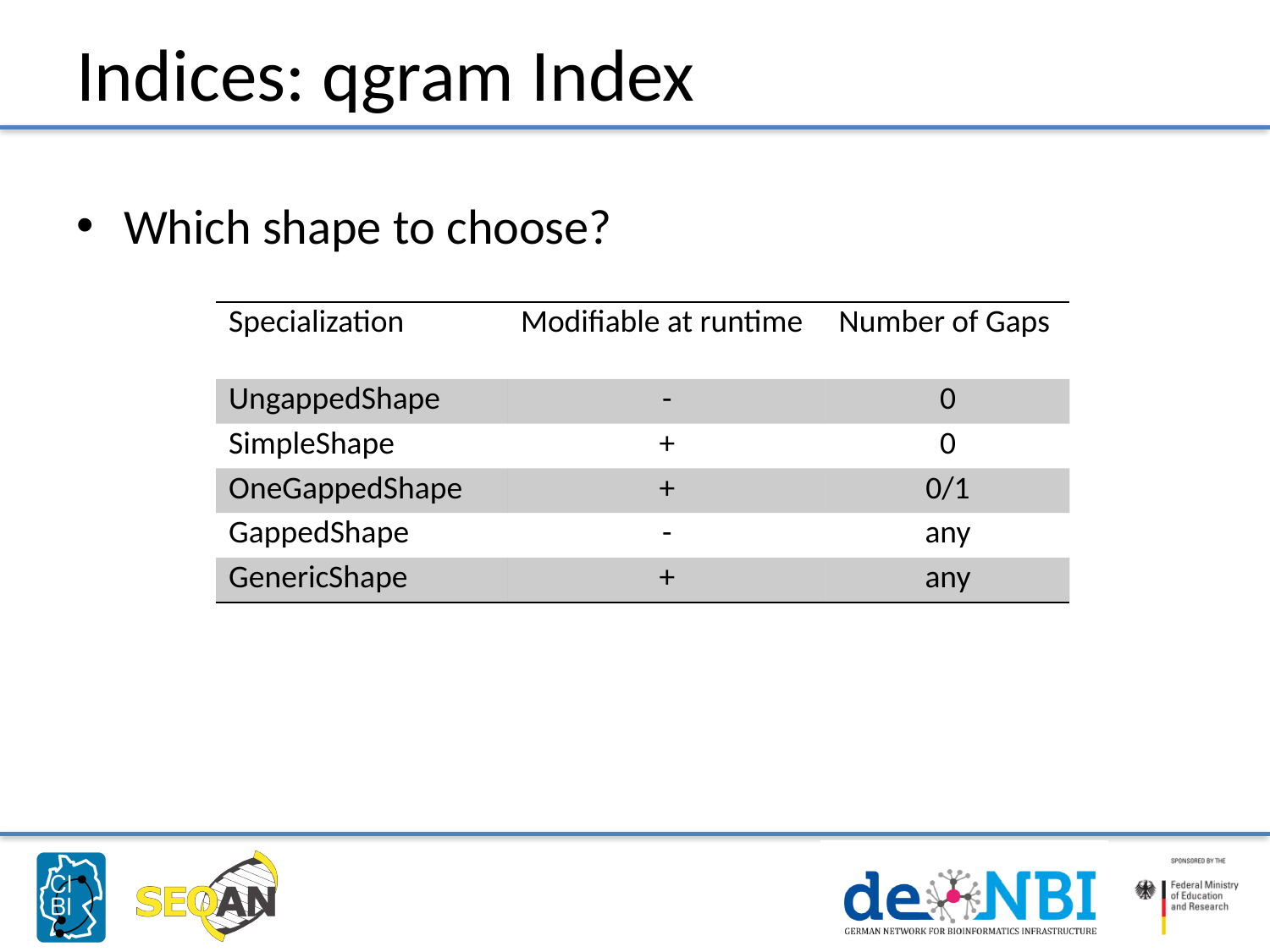

# Indices: qgram Index
Which shape to choose?

| Specialization | Modifiable at runtime | Number of Gaps |
| --- | --- | --- |
| UngappedShape | - | 0 |
| SimpleShape | + | 0 |
| OneGappedShape | + | 0/1 |
| GappedShape | - | any |
| GenericShape | + | any |